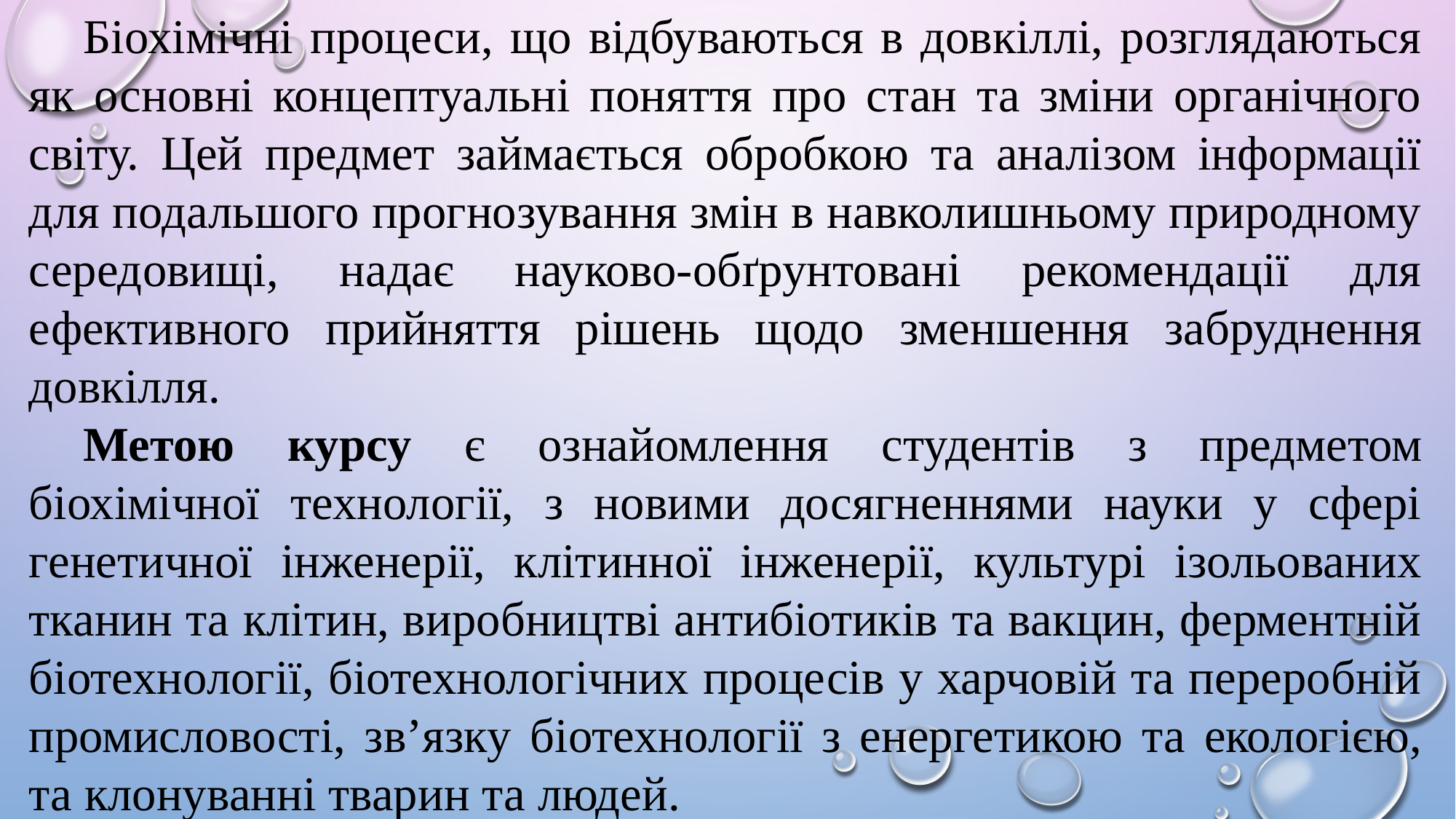

Біохімічні процеси, що відбуваються в довкіллі, розглядаються як основні концептуальні поняття про стан та зміни органічного світу. Цей предмет займається обробкою та аналізом інформації для подальшого прогнозування змін в навколишньому природному середовищі, надає науково-обґрунтовані рекомендації для ефективного прийняття рішень щодо зменшення забруднення довкілля.
Метою курсу є ознайомлення студентів з предметом біохімічної технології, з новими досягненнями науки у сфері генетичної інженерії, клітинної інженерії, культурі ізольованих тканин та клітин, виробництві антибіотиків та вакцин, ферментній біотехнології, біотехнологічних процесів у харчовій та переробній промисловості, зв’язку біотехнології з енергетикою та екологією, та клонуванні тварин та людей.